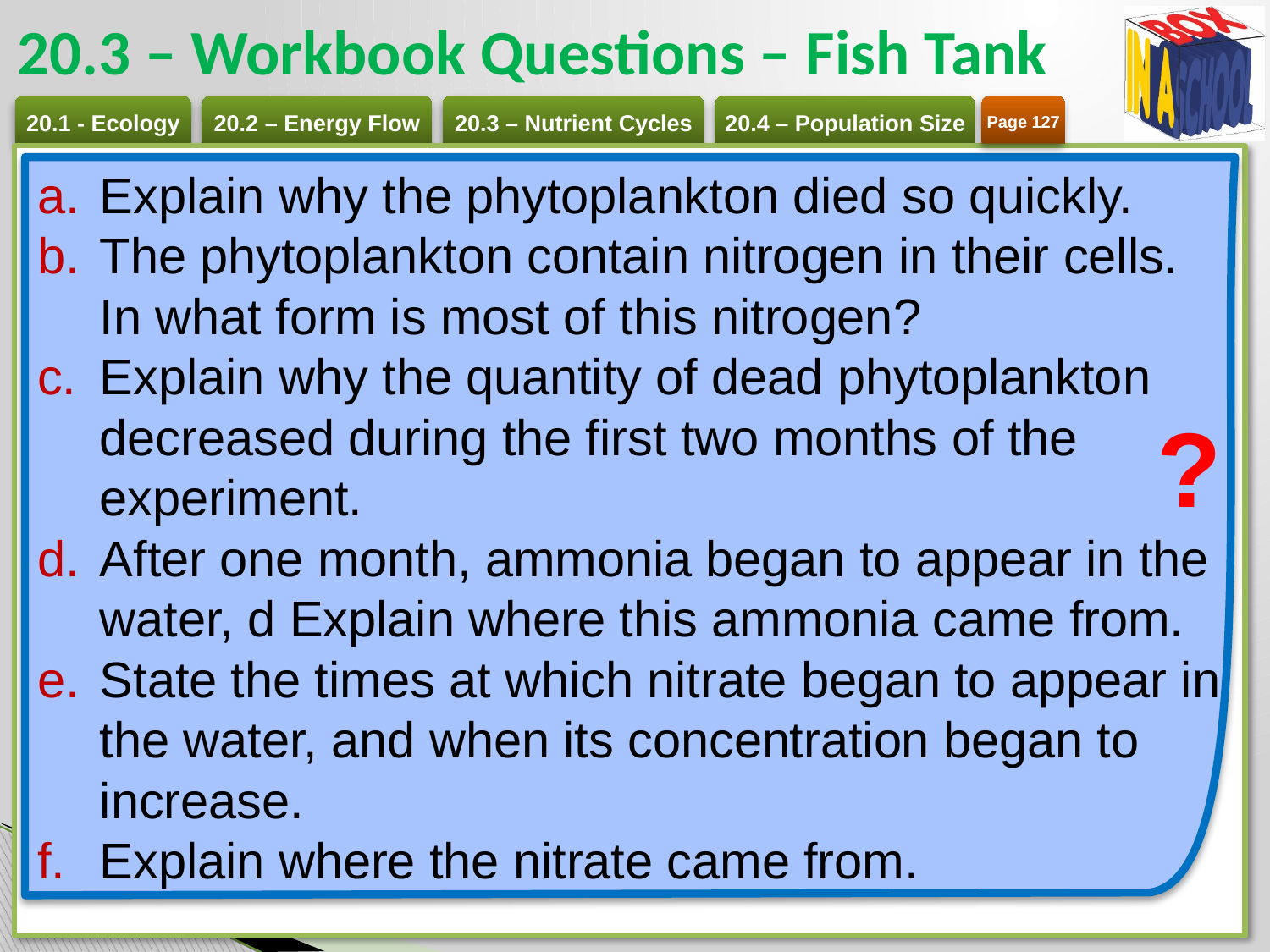

# 20.3 – Workbook Questions – Fish Tank
Page 127
Explain why the phytoplankton died so quickly.
The phytoplankton contain nitrogen in their cells. In what form is most of this nitrogen?
Explain why the quantity of dead phytoplankton decreased during the first two months of the experiment.
After one month, ammonia began to appear in the water, d Explain where this ammonia came from.
State the times at which nitrate began to appear in the water, and when its concentration began to increase.
Explain where the nitrate came from.
?